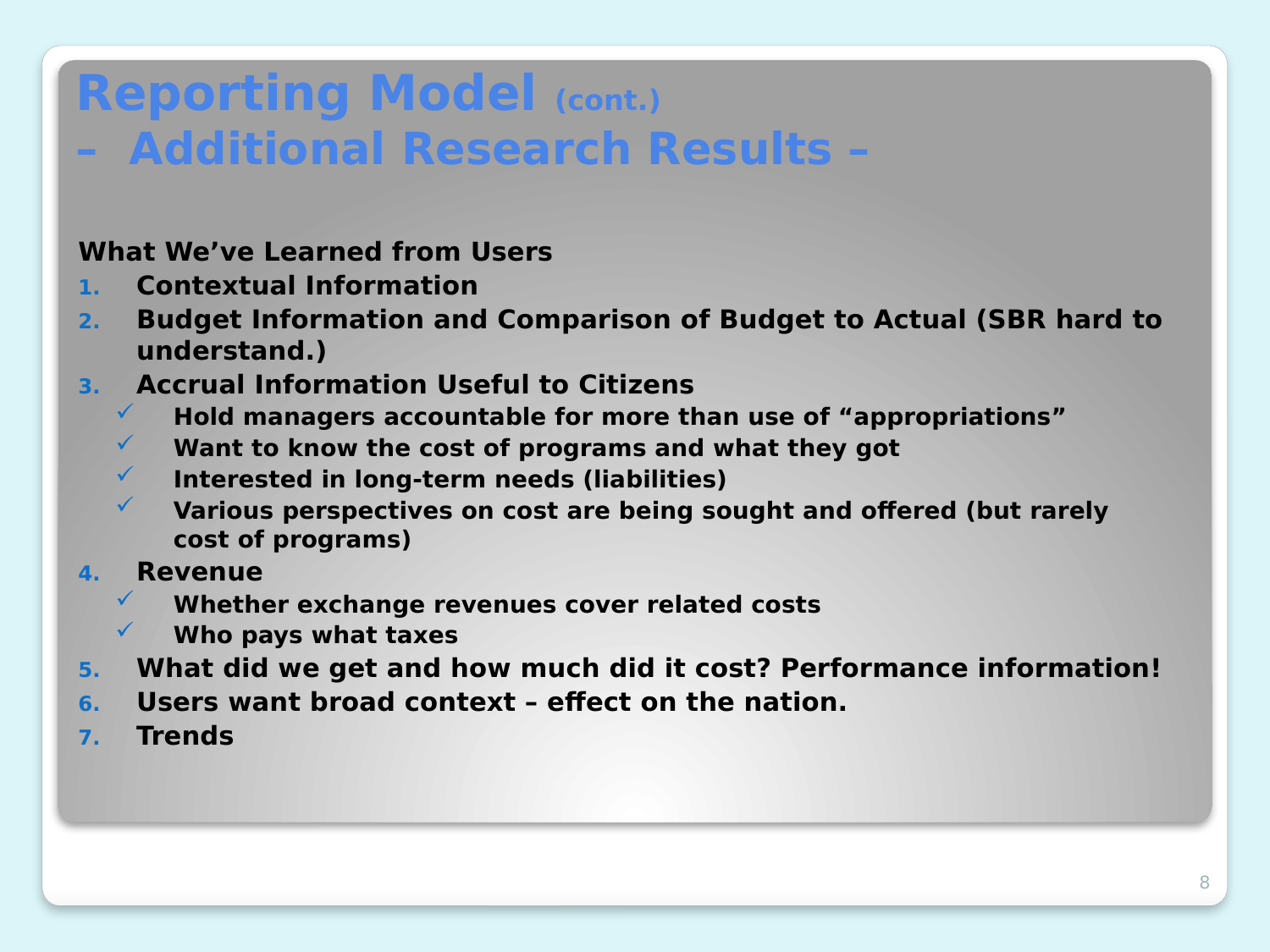

Reporting Model (cont.)
–  Additional Research Results –
What We’ve Learned from Users
Contextual Information
Budget Information and Comparison of Budget to Actual (SBR hard to understand.)
Accrual Information Useful to Citizens
Hold managers accountable for more than use of “appropriations”
Want to know the cost of programs and what they got
Interested in long-term needs (liabilities)
Various perspectives on cost are being sought and offered (but rarely cost of programs)
Revenue
Whether exchange revenues cover related costs
Who pays what taxes
What did we get and how much did it cost? Performance information!
Users want broad context – effect on the nation.
Trends

8